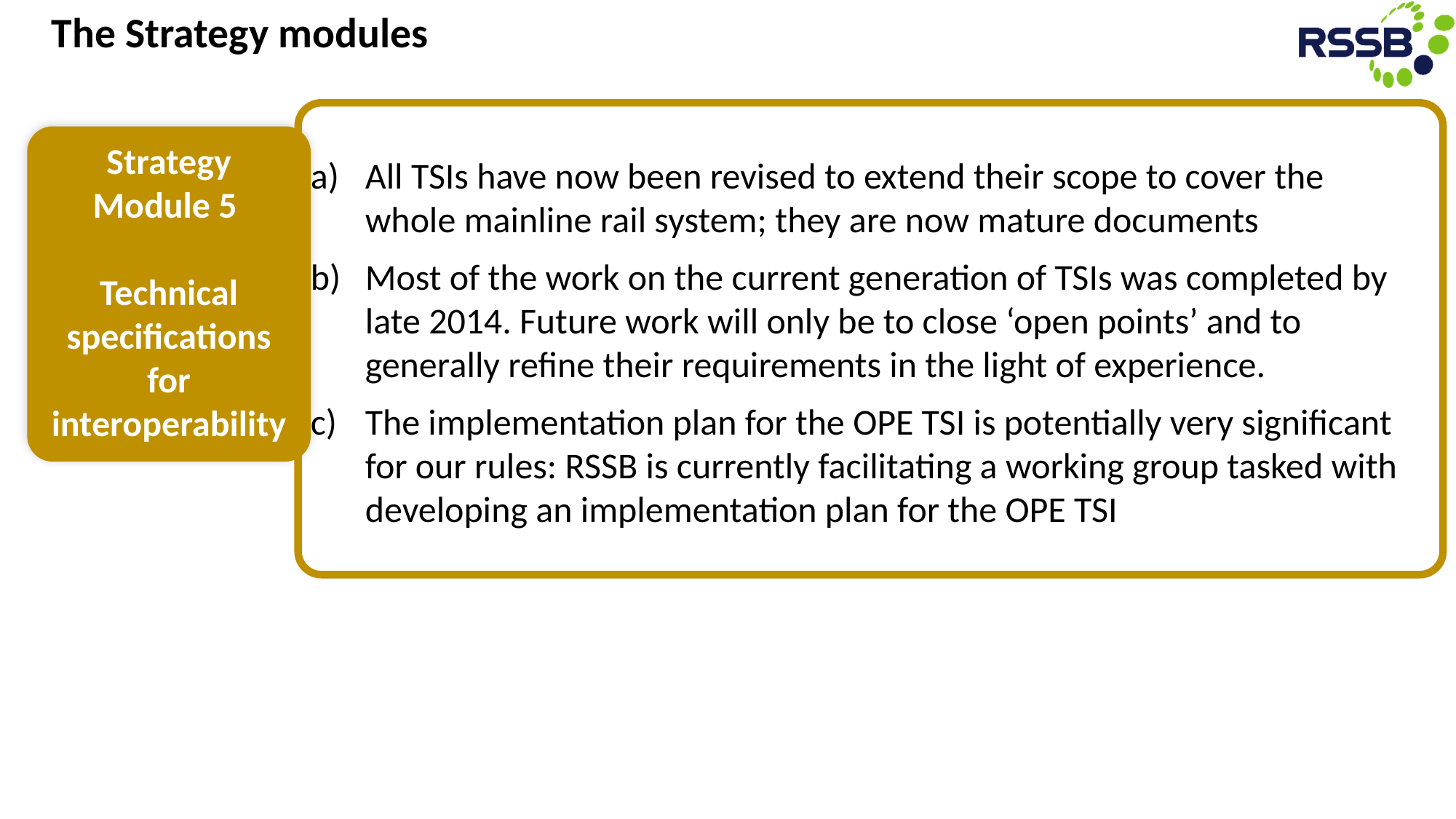

The Strategy modules

Strategy
Module 5

Technical specifications
for interoperability
All TSIs have now been revised to extend their scope to cover the whole mainline rail system; they are now mature documents
Most of the work on the current generation of TSIs was completed by late 2014. Future work will only be to close ‘open points’ and to generally refine their requirements in the light of experience.
The implementation plan for the OPE TSI is potentially very significant for our rules: RSSB is currently facilitating a working group tasked with developing an implementation plan for the OPE TSI